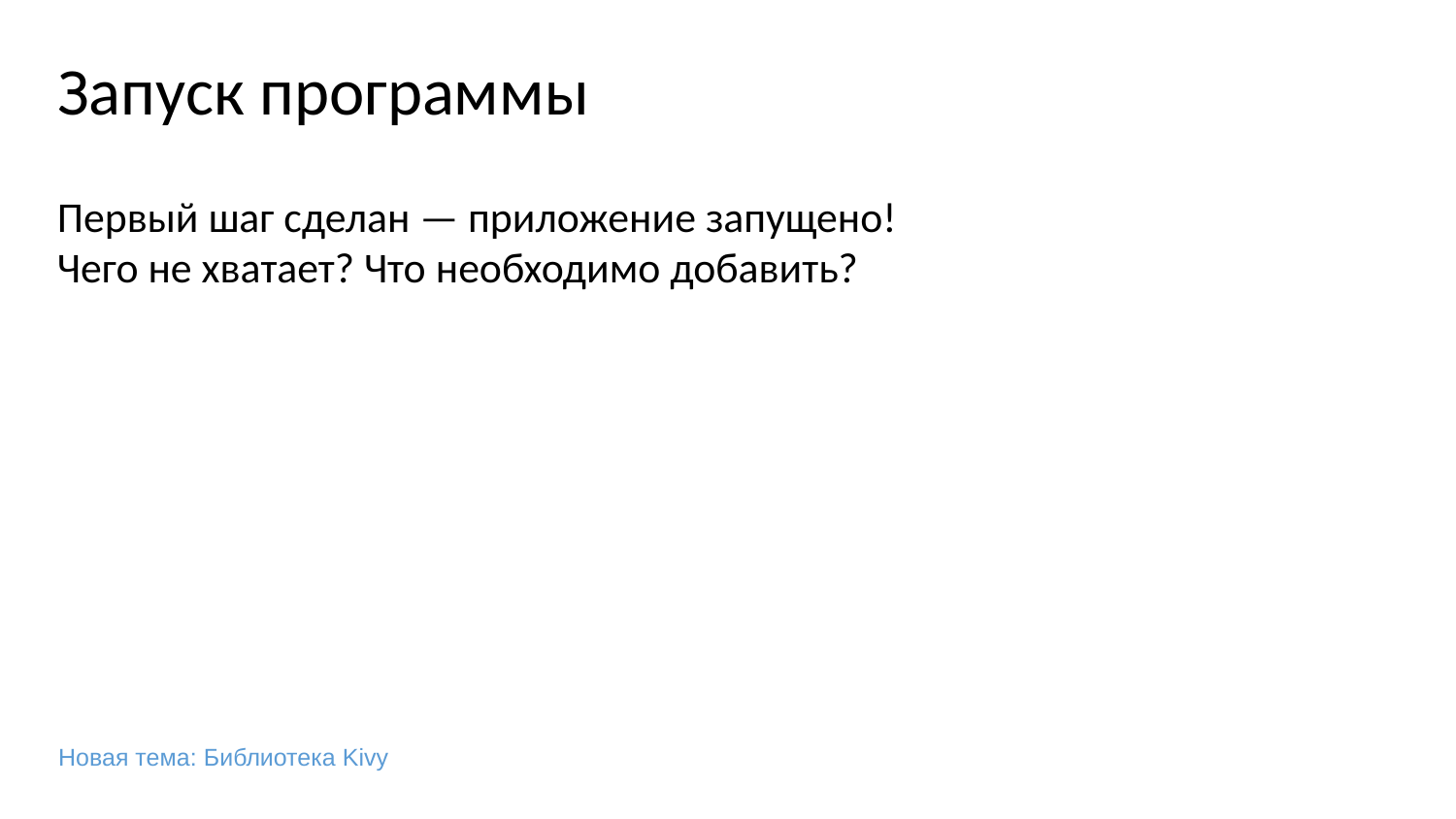

# Запуск программы
Первый шаг сделан — приложение запущено!
Чего не хватает? Что необходимо добавить?

Новая тема: Библиотека Kivy